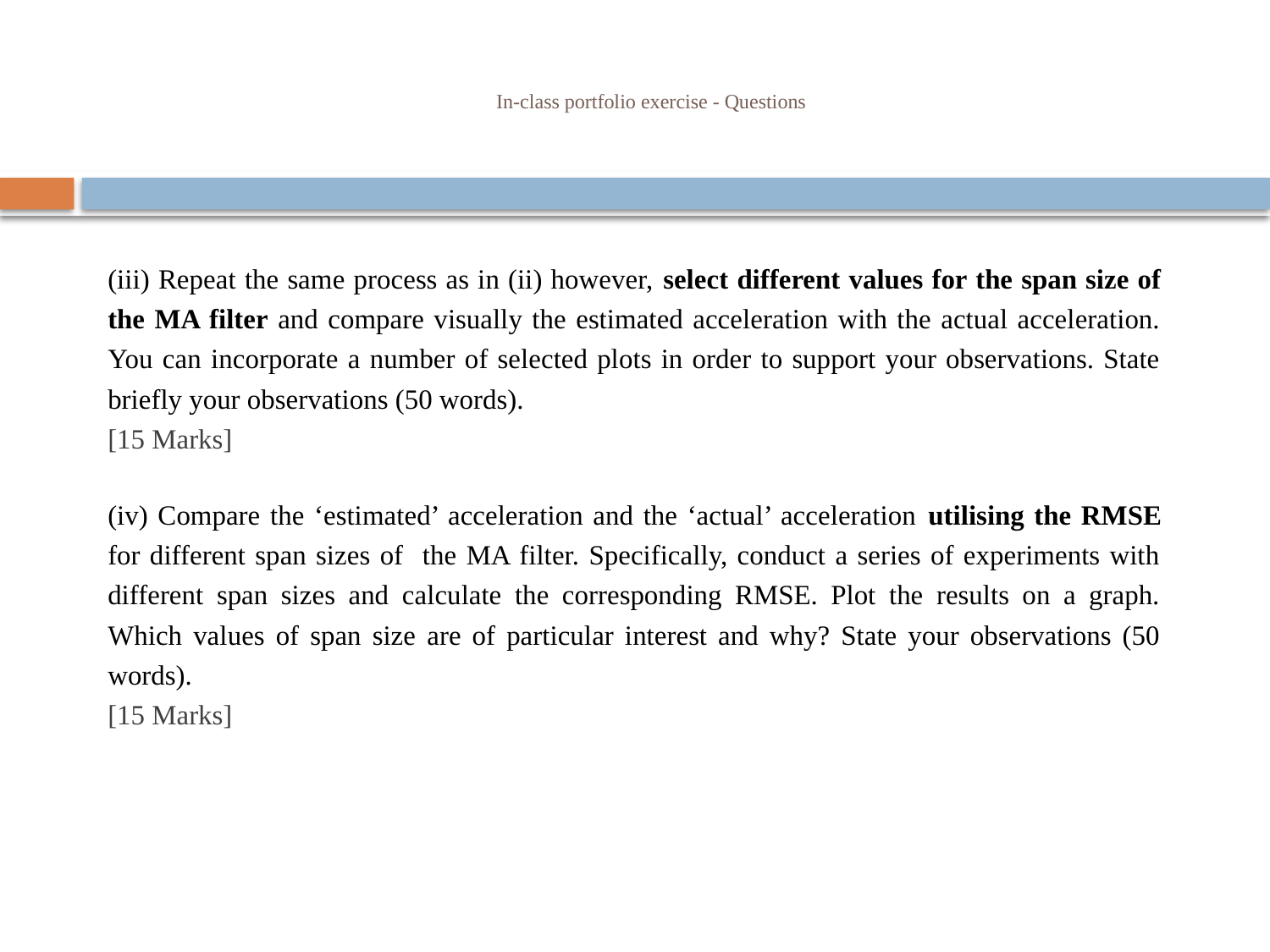

# In-class portfolio exercise - Questions

(iii) Repeat the same process as in (ii) however, select different values for the span size of the MA filter and compare visually the estimated acceleration with the actual acceleration. You can incorporate a number of selected plots in order to support your observations. State briefly your observations (50 words).
[15 Marks]

(iv) Compare the ‘estimated’ acceleration and the ‘actual’ acceleration utilising the RMSE for different span sizes of  the MA filter. Specifically, conduct a series of experiments with different span sizes and calculate the corresponding RMSE. Plot the results on a graph. Which values of span size are of particular interest and why? State your observations (50 words).
[15 Marks]